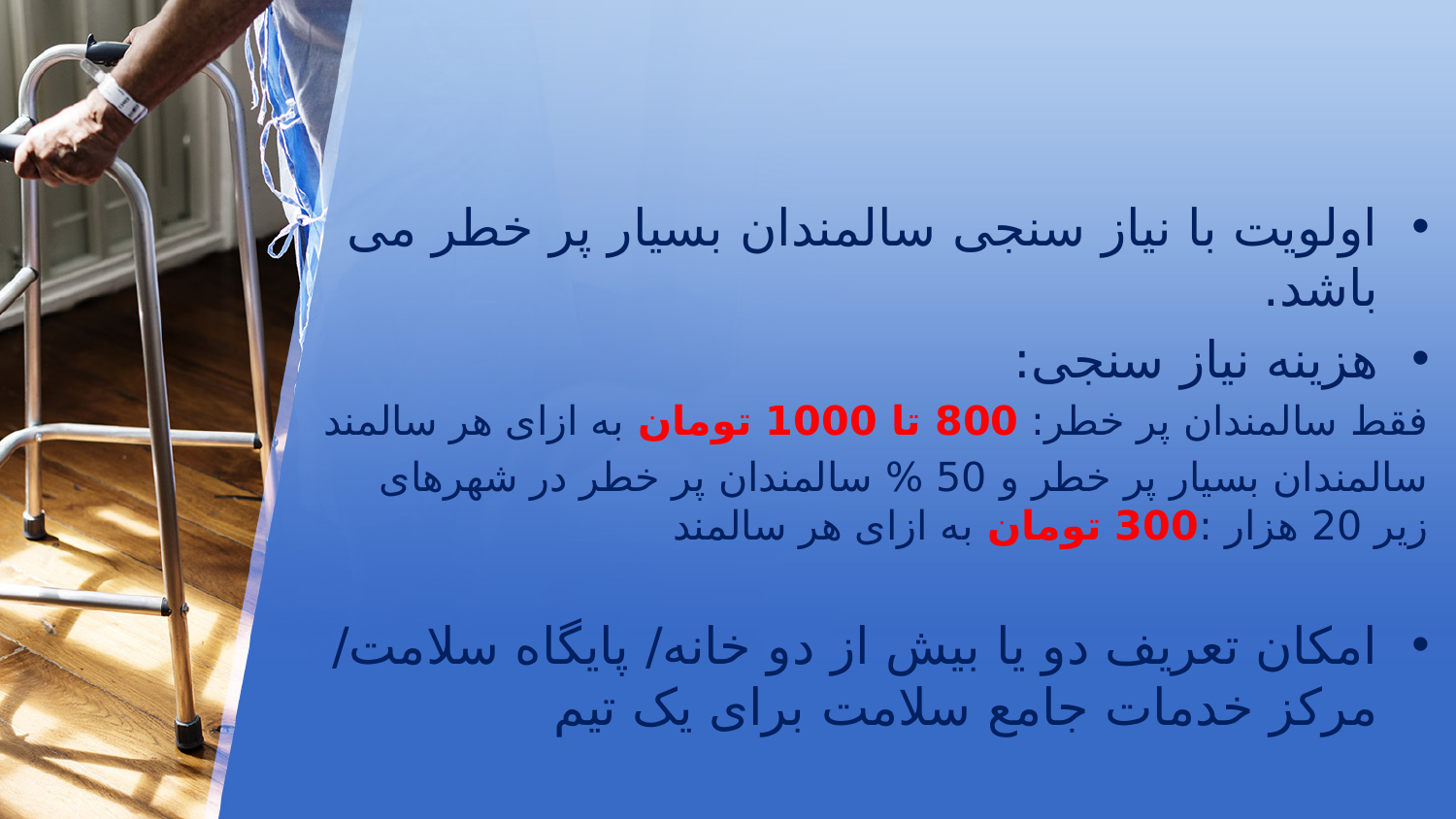

#
اولویت با نیاز سنجی سالمندان بسیار پر خطر می باشد.
هزینه نیاز سنجی:
فقط سالمندان پر خطر: 800 تا 1000 تومان به ازای هر سالمند
سالمندان بسیار پر خطر و 50 % سالمندان پر خطر در شهرهای زیر 20 هزار :300 تومان به ازای هر سالمند

امکان تعریف دو یا بیش از دو خانه/ پایگاه سلامت/ مرکز خدمات جامع سلامت برای یک تیم